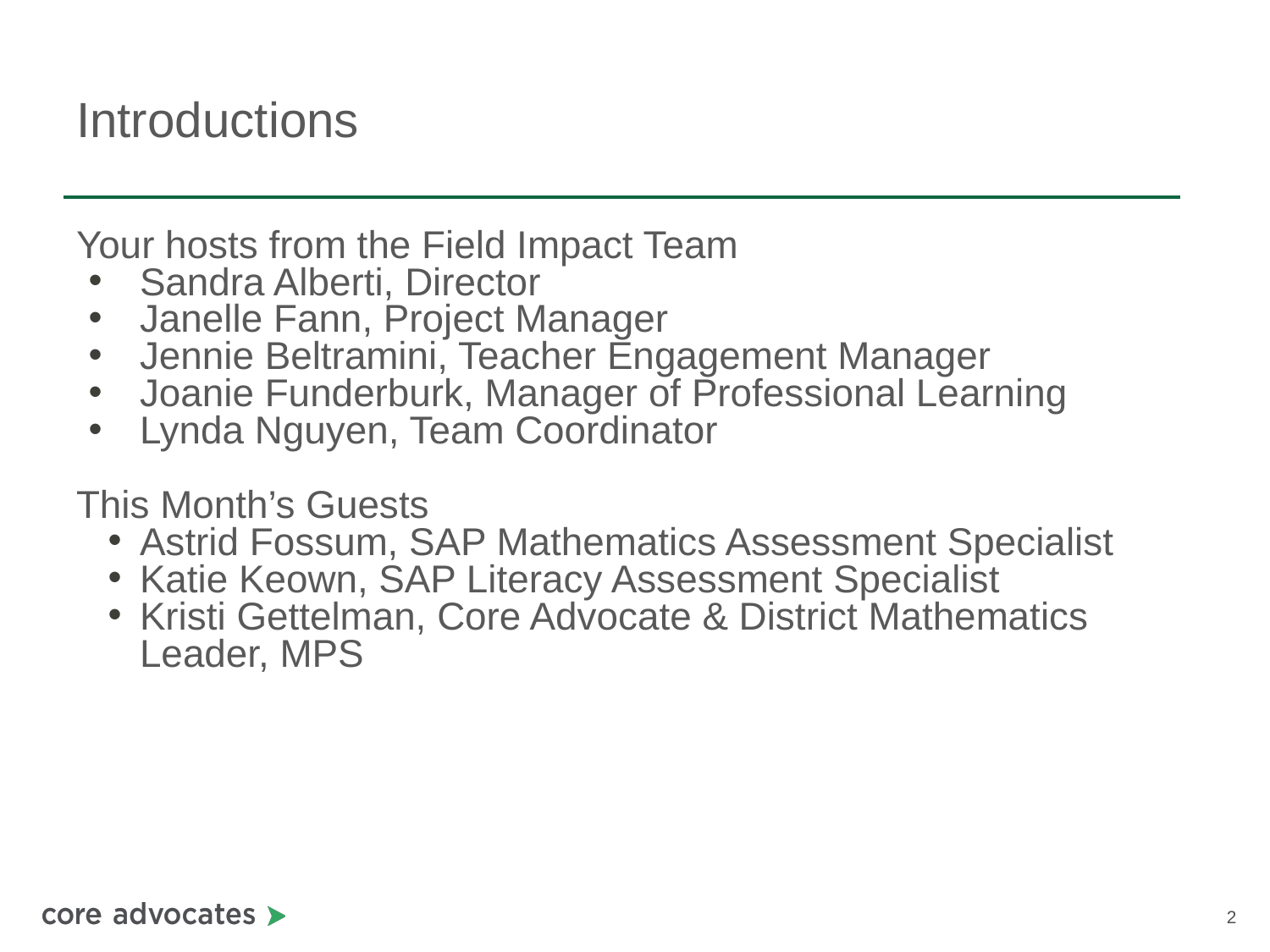

# Introductions
Your hosts from the Field Impact Team
Sandra Alberti, Director
Janelle Fann, Project Manager
Jennie Beltramini, Teacher Engagement Manager
Joanie Funderburk, Manager of Professional Learning
Lynda Nguyen, Team Coordinator

This Month’s Guests
Astrid Fossum, SAP Mathematics Assessment Specialist
Katie Keown, SAP Literacy Assessment Specialist
Kristi Gettelman, Core Advocate & District Mathematics Leader, MPS